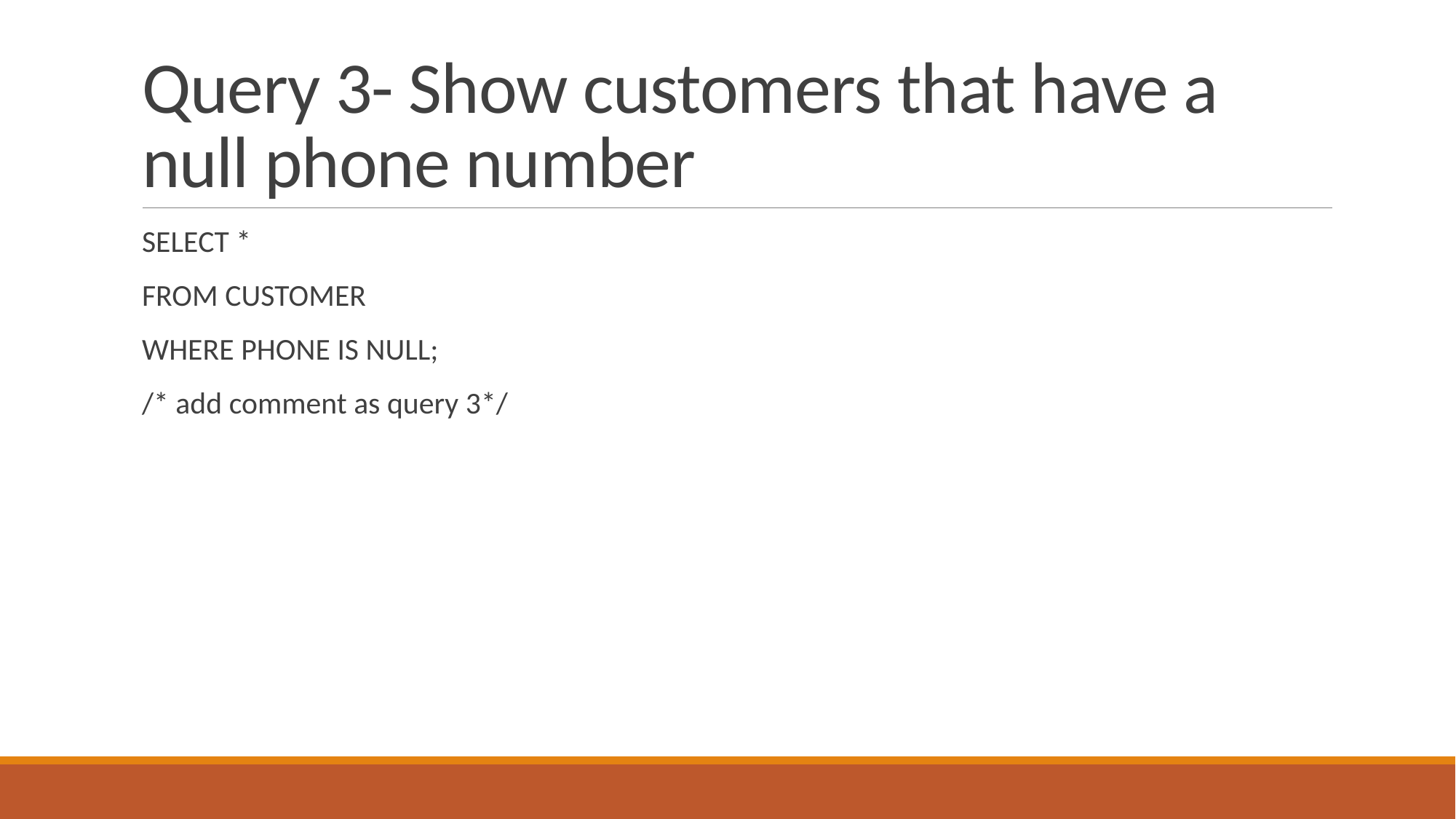

# Query 3- Show customers that have a null phone number
SELECT *
FROM CUSTOMER
WHERE PHONE IS NULL;
/* add comment as query 3*/